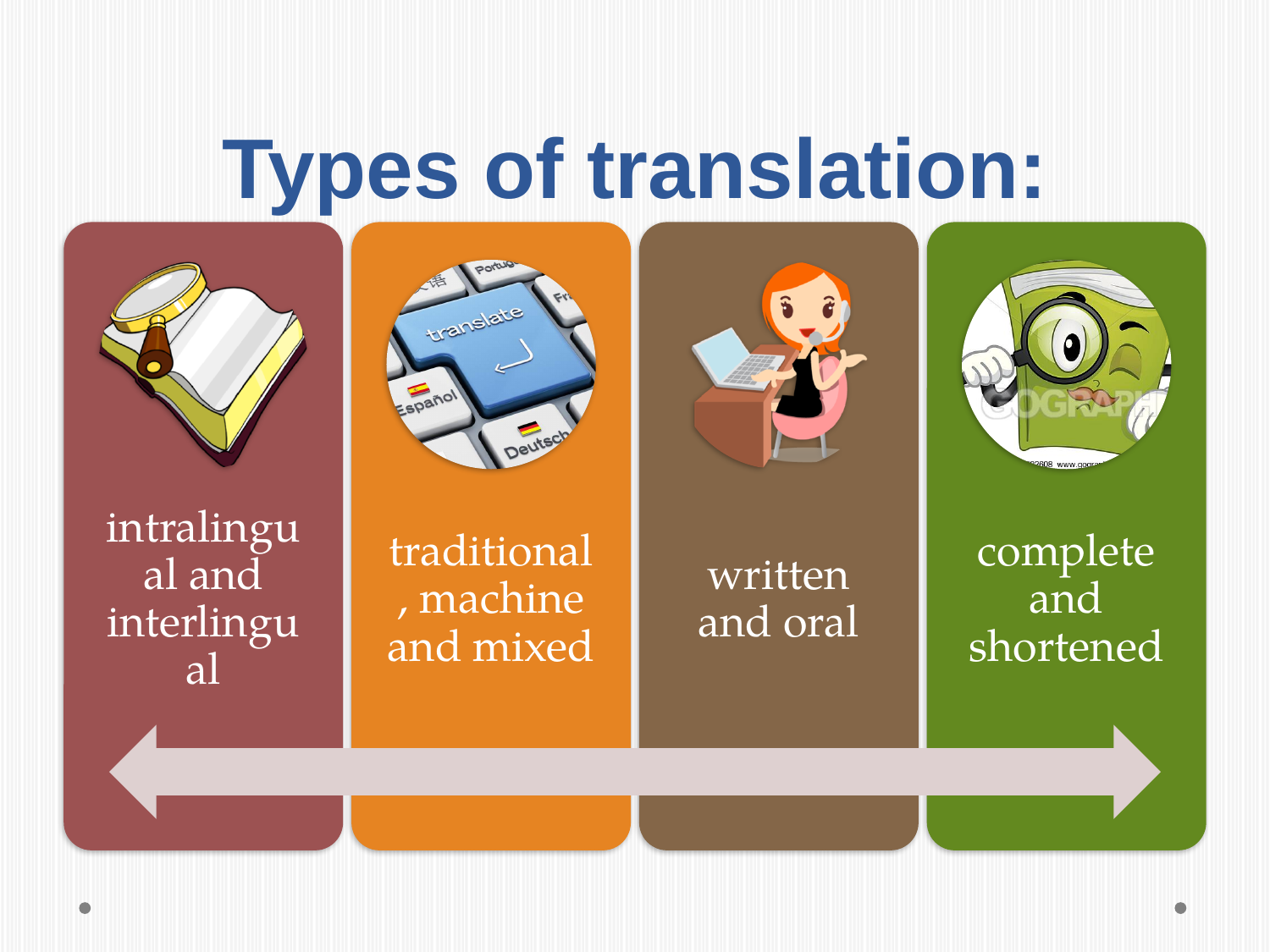

# Types of translation:
intralingual and interlingual
traditional, machine and mixed
written and oral
complete and shortened